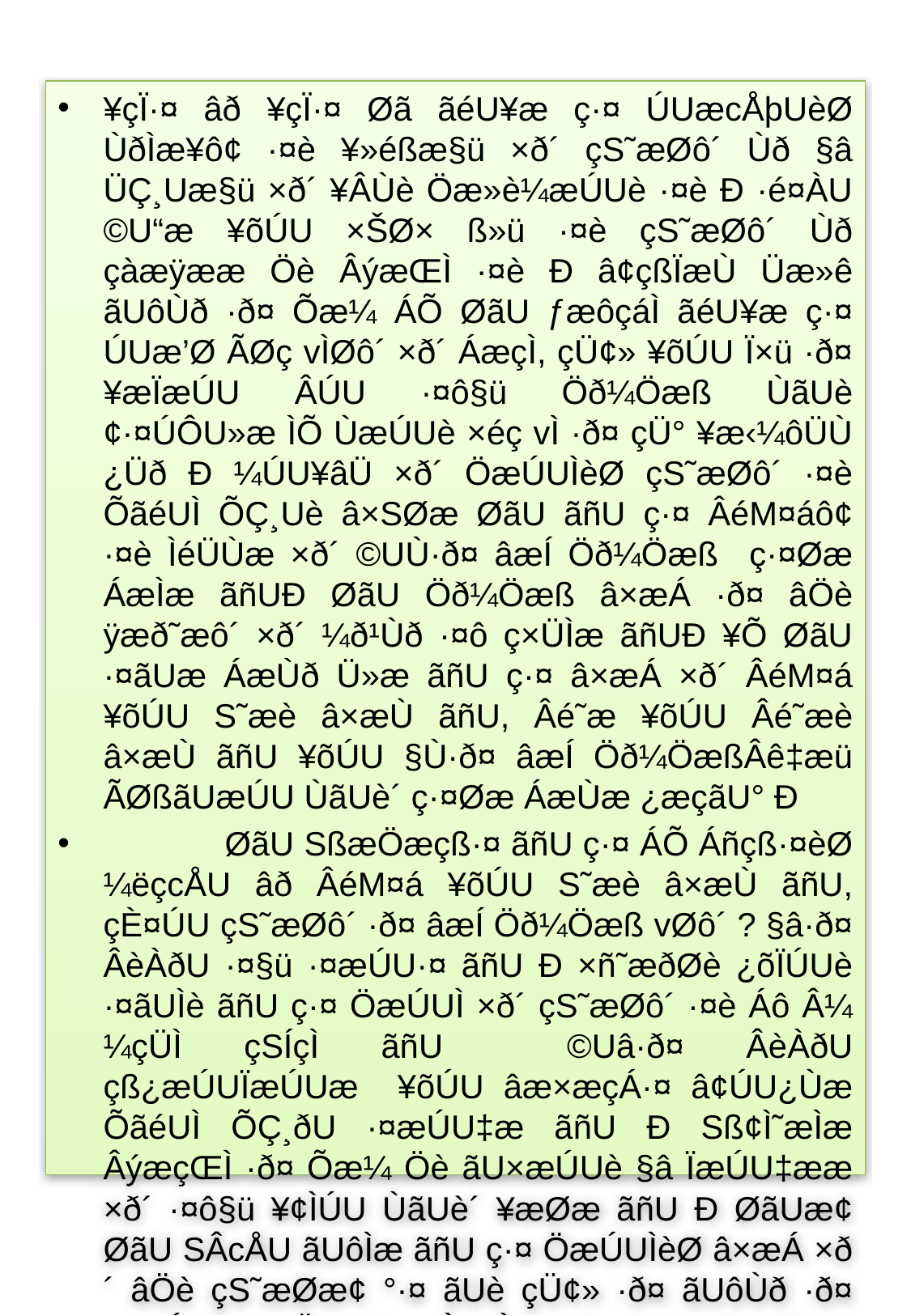

¥çÏ·¤ âð ¥çÏ·¤ Øã ãéU¥æ ç·¤ ÚUæcÅþUèØ ÙðÌæ¥ô¢ ·¤è ¥»éßæ§ü ×ð´ çS˜æØô´ Ùð §â ÜÇ¸Uæ§ü ×ð´ ¥ÂÙè Öæ»è¼æÚUè ·¤è Ð ·é¤ÀU ©U“æ ¥õÚU ×ŠØ× ß»ü ·¤è çS˜æØô´ Ùð çàæÿææ Öè ÂýæŒÌ ·¤è Ð â¢çßÏæÙ Üæ»ê ãUôÙð ·ð¤ Õæ¼ ÁÕ ØãU ƒæôçáÌ ãéU¥æ ç·¤ ÚUæ’Ø ÃØç vÌØô´ ×ð´ ÁæçÌ, çÜ¢» ¥õÚU Ï×ü ·ð¤ ¥æÏæÚU ÂÚU ·¤ô§ü Öð¼Öæß ÙãUè ¢·¤ÚÔU»æ ÌÕ ÙæÚUè ×éç vÌ ·ð¤ çÜ° ¥æ‹¼ôÜÙ ¿Üð Ð ¼ÚU¥âÜ ×ð´ ÖæÚUÌèØ çS˜æØô´ ·¤è ÕãéUÌ ÕÇ¸Uè â×SØæ ØãU ãñU ç·¤ ÂéM¤áô¢ ·¤è ÌéÜÙæ ×ð´ ©UÙ·ð¤ âæÍ Öð¼Öæß  ç·¤Øæ ÁæÌæ ãñUÐ ØãU Öð¼Öæß â×æÁ ·ð¤ âÖè ÿæð˜æô´ ×ð´ ¼ð¹Ùð ·¤ô ç×ÜÌæ ãñUÐ ¥Õ ØãU ·¤ãUæ ÁæÙð Ü»æ ãñU ç·¤ â×æÁ ×ð´ ÂéM¤á ¥õÚU S˜æè â×æÙ ãñU, Âé˜æ ¥õÚU Âé˜æè â×æÙ ãñU ¥õÚU §Ù·ð¤ âæÍ Öð¼ÖæßÂê‡æü ÃØßãUæÚU ÙãUè´ ç·¤Øæ ÁæÙæ ¿æçãU° Ð
	ØãU SßæÖæçß·¤ ãñU ç·¤ ÁÕ Áñçß·¤èØ ¼ëçcÅU âð ÂéM¤á ¥õÚU S˜æè â×æÙ ãñU, çÈ¤ÚU çS˜æØô´ ·ð¤ âæÍ Öð¼Öæß vØô´ ? §â·ð¤ ÂèÀðU ·¤§ü ·¤æÚU·¤ ãñU Ð ×ñ˜æðØè ¿õÏÚUè ·¤ãUÌè ãñU ç·¤ ÖæÚUÌ ×ð´ çS˜æØô´ ·¤è Áô Â¼ ¼çÜÌ çSÍçÌ ãñU  ©Uâ·ð¤ ÂèÀðU çß¿æÚUÏæÚUæ  ¥õÚU âæ×æçÁ·¤ â¢ÚU¿Ùæ ÕãéUÌ ÕÇ¸ðU ·¤æÚU‡æ ãñU Ð Sß¢Ì˜æÌæ ÂýæçŒÌ ·ð¤ Õæ¼ Öè ãU×æÚUè §â ÏæÚU‡ææ ×ð´ ·¤ô§ü ¥¢ÌÚU ÙãUè´ ¥æØæ ãñU Ð ØãUæ¢ ØãU SÂcÅU ãUôÌæ ãñU ç·¤ ÖæÚUÌèØ â×æÁ ×ð´ âÖè çS˜æØæ¢ °·¤ ãUè çÜ¢» ·ð¤ ãUôÙð ·ð¤ ·¤æÚU‡æ Öè â×æÙ ÙãUè´ ãñU Ð S˜æè ãUô·¤ÚU Öè °·¤ S˜æè ¼êâÚUè S˜æè âð çÖ‹Ù ãñU Ð ØãU çÖ‹ÙÌæ âæ×æçÁ·¤ çßÁæÌèØÌæ  ãñUÐ ©U“æ ß»ü ·¤è çS˜æØæ¢ ×ŠØ× ß»ü âð çÖ‹Ù ãUôÌè ãñU ¥õÚU §Ù ¼ôÙô´ ß»ôZ ·¤è çS˜æØæ¢ çÙÙ ß»ü ·¤è çS˜æØô´ âð çÖ‹Ù ãUôÌè ãñU Ð ÁÕ ãU× â×æÁ ×ð´ çS˜æØô´ ·¤è ÂýçSÍçÌ ·¤æ ×êËØæ¢·¤Ù ·¤ÚUð´ ÌÕ ãU×ð´ §â çßçßÏÌæ ·¤ô â×ÛæÙæ ¿æçãU° Ð çÙçà¿Ì M¤Â âð Áô â×SØæ ×ãUæÙ»ÚUô´ ×ð´ ÚUãUÙð ßæÜè çS˜æØô´ ·¤è ãñU, ßð »æ¢ßô ¢·¤è çS˜æØô´ ·¤è ÙãUè´ ¥õÚU ¼êâÚUè ¥ôÚU ×æÌëâˆÌæˆ×·¤ ¹æâè S˜æè ·¤è Áô ·¤çÆUÙæ§ü ãñU ßãU ÕãéU ÂçÌ ßæÜè ÅUôÇUæ ÁÙÁæçÌ ·¤è ÙãUè Ð â×SØæ°¢ çÖ‹Ù ãñU, ¿éÙõçÌØæ¢ çßçßÏ ãñU ¥õÚU âÖè ·¤æ çßàÜðá‡æ °·¤ â×æÙ ÙãUè´ ãñU Ð
¥æÁæ¼è ·ð¤ Õæ¼ ·ð¤ ßáôZ ×ð´ çÜ¢»Öð¼ â¢Õ¢Ïè âæ×æçÁ·¤ Õ¼Üæß ·¤æ ÙæçÖ·¤èØ ·ð¤‹¼ý ¥ÀêUÌæ ÕÙæ ÚUãUæ Ð §â·¤æ âæÈ¤ Âý×æ‡æ ØãU ãñU ç·¤ ¼èßæÙè ¥õÚU È¤õÁ¼æÚUè ·ð¤ Ì×æ× ÿæð˜æô´ ×ð´ ÁãUæ¢ ¥æÏéçÙ·¤ ‹ØæØ ÃØßSÍæ ·¤æ §SÌð×æÜ ç·¤Øæ ÁæÌæ ãñU